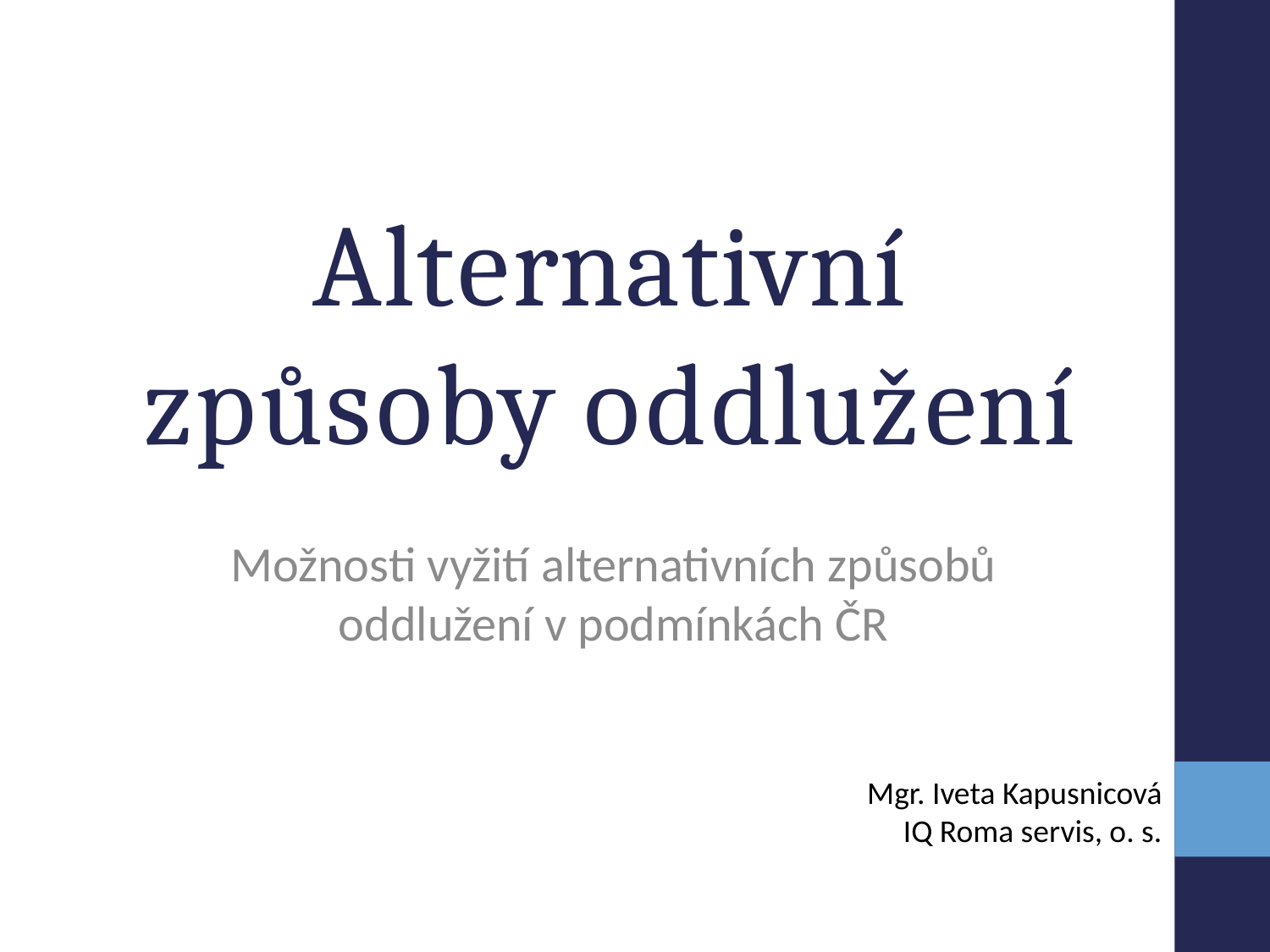

Alternativní způsoby oddlužení
Možnosti vyžití alternativních způsobů oddlužení v podmínkách ČR
Mgr. Iveta Kapusnicová
IQ Roma servis, o. s.